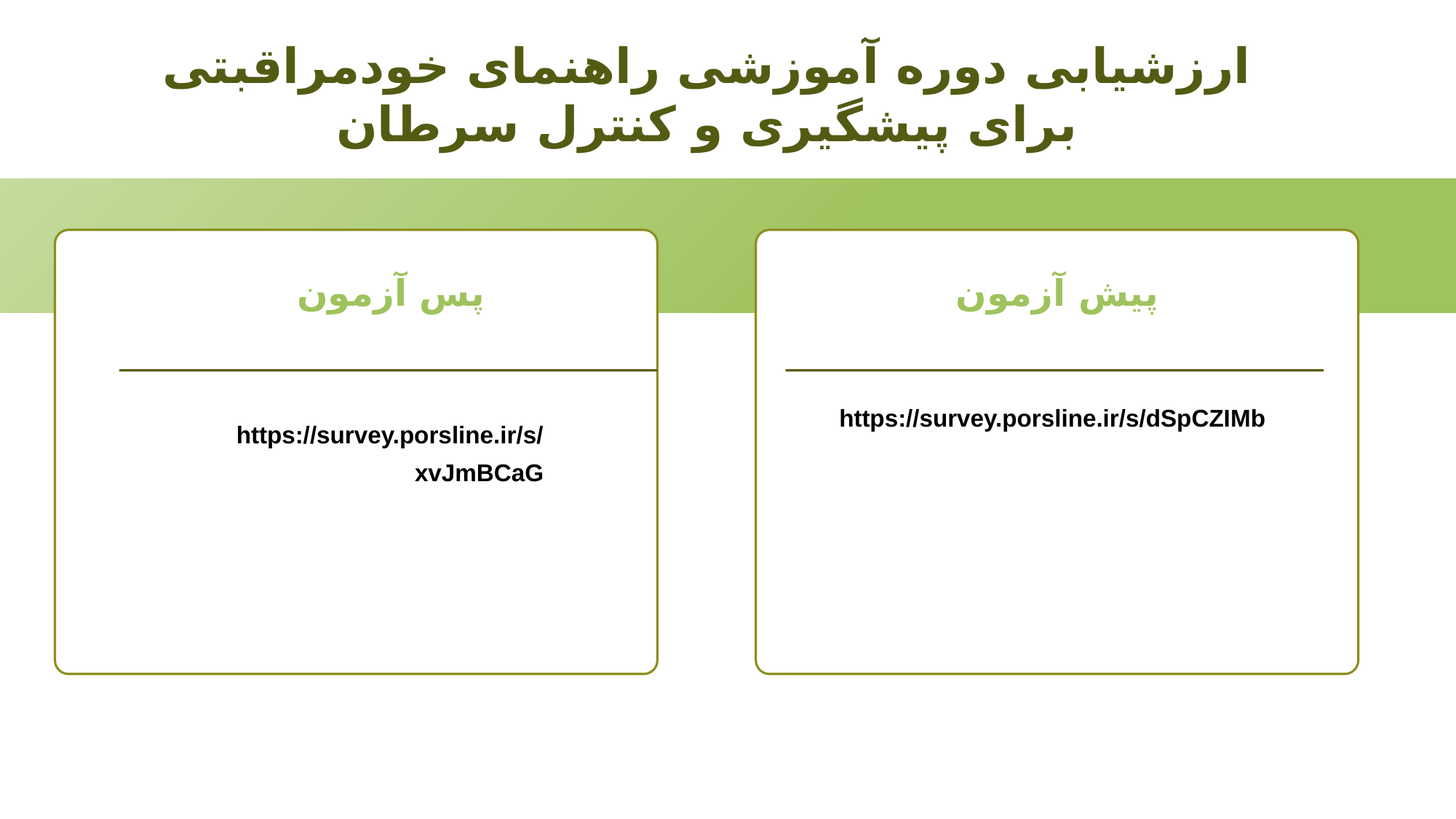

ارزشیابی دوره آموزشی راهنمای خودمراقبتی برای پیشگیری و کنترل سرطان

پس آزمون
پیش آزمون

https://survey.porsline.ir/s/dSpCZIMb
https://survey.porsline.ir/s/xvJmBCaG